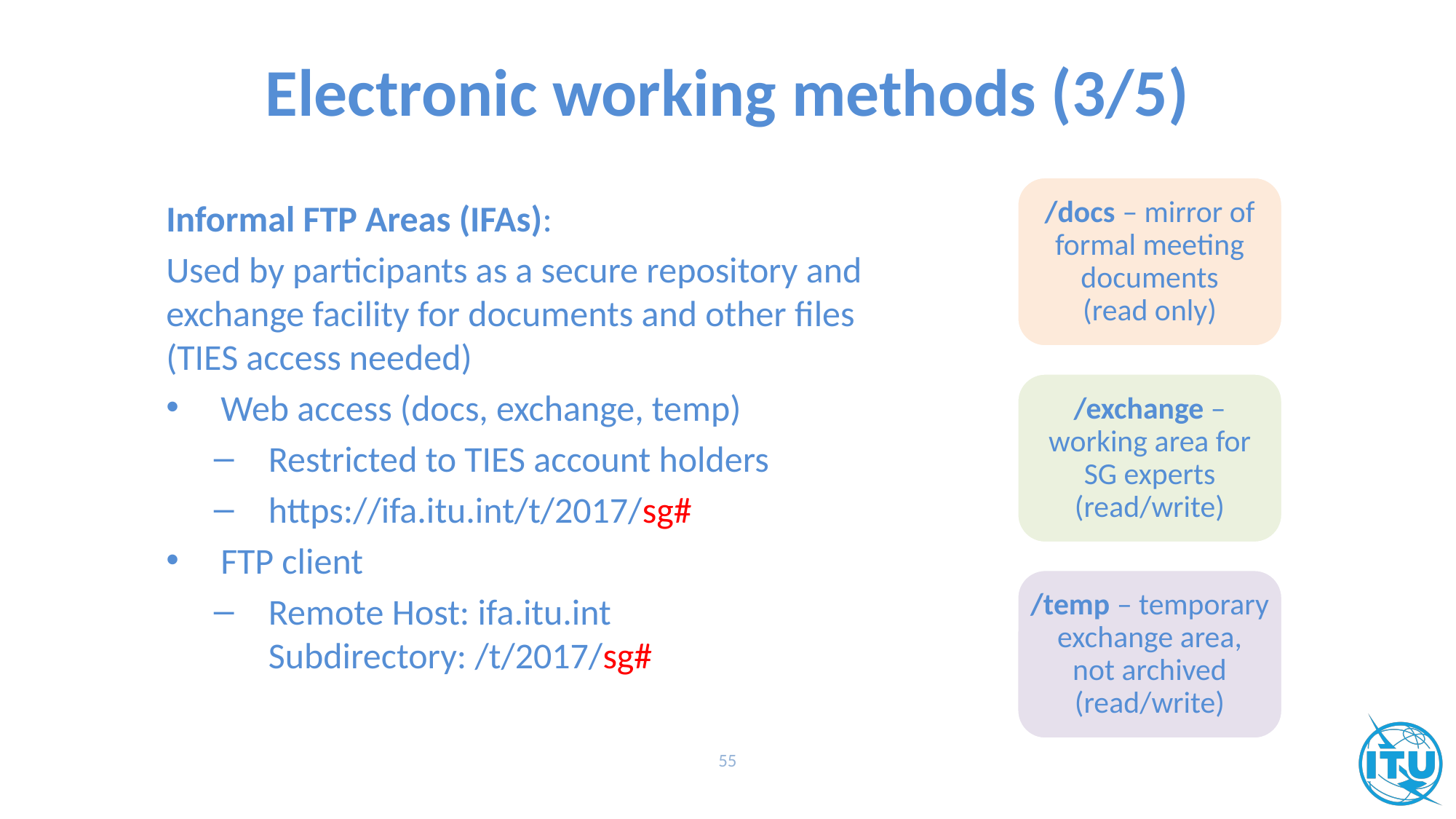

# Electronic working methods (3/5)

/docs – mirror of formal meeting documents
(read only)
Informal FTP Areas (IFAs):
Used by participants as a secure repository and exchange facility for documents and other files
(TIES access needed)
Web access (docs, exchange, temp)
Restricted to TIES account holders
https://ifa.itu.int/t/2017/sg#
FTP client
Remote Host: ifa.itu.int
Subdirectory: /t/2017/sg#

/exchange – working area for SG experts
(read/write)

/temp – temporary exchange area,
not archived
(read/write)
55